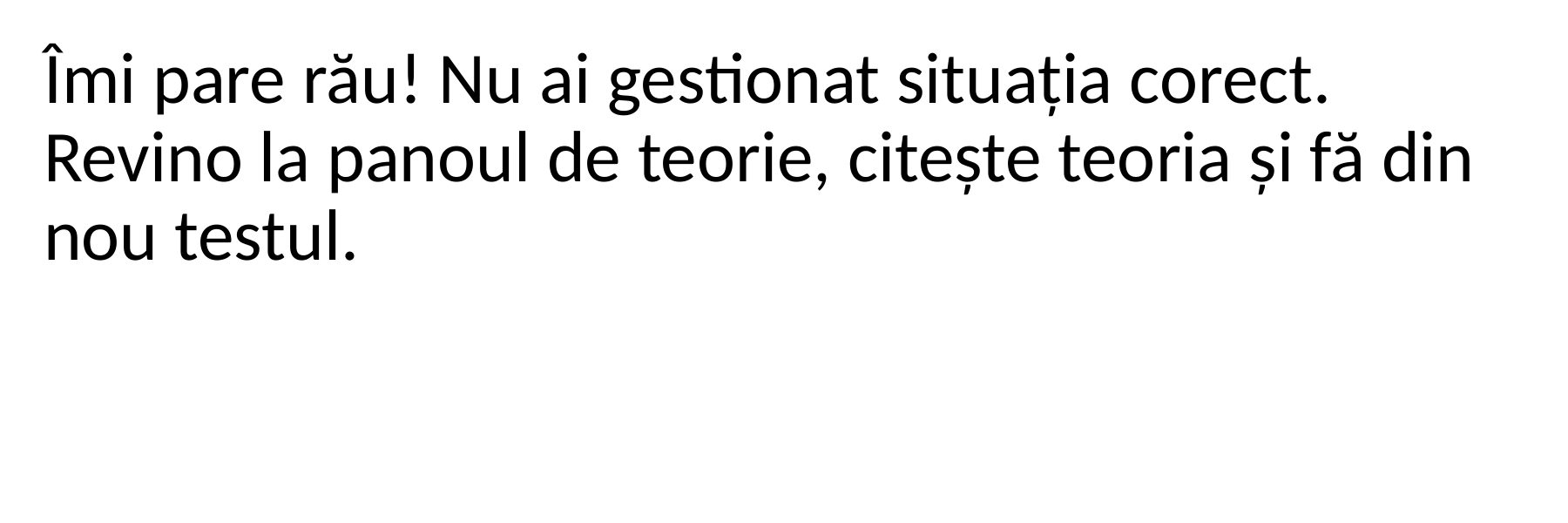

Îmi pare rău! Nu ai gestionat situația corect. Revino la panoul de teorie, citește teoria și fă din nou testul.